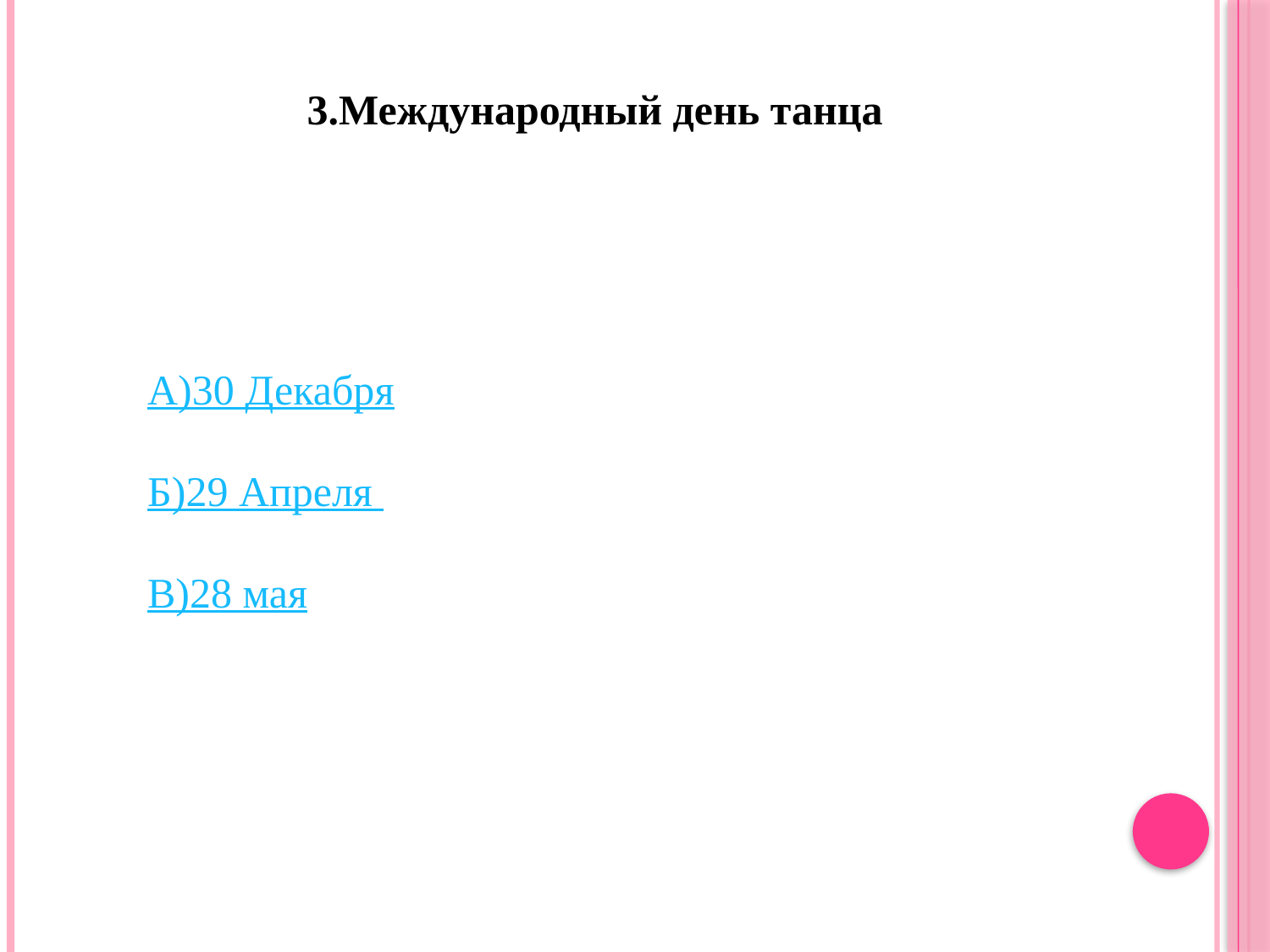

3.Международный день танца
А)30 Декабря

Б)29 Апреля

В)28 мая